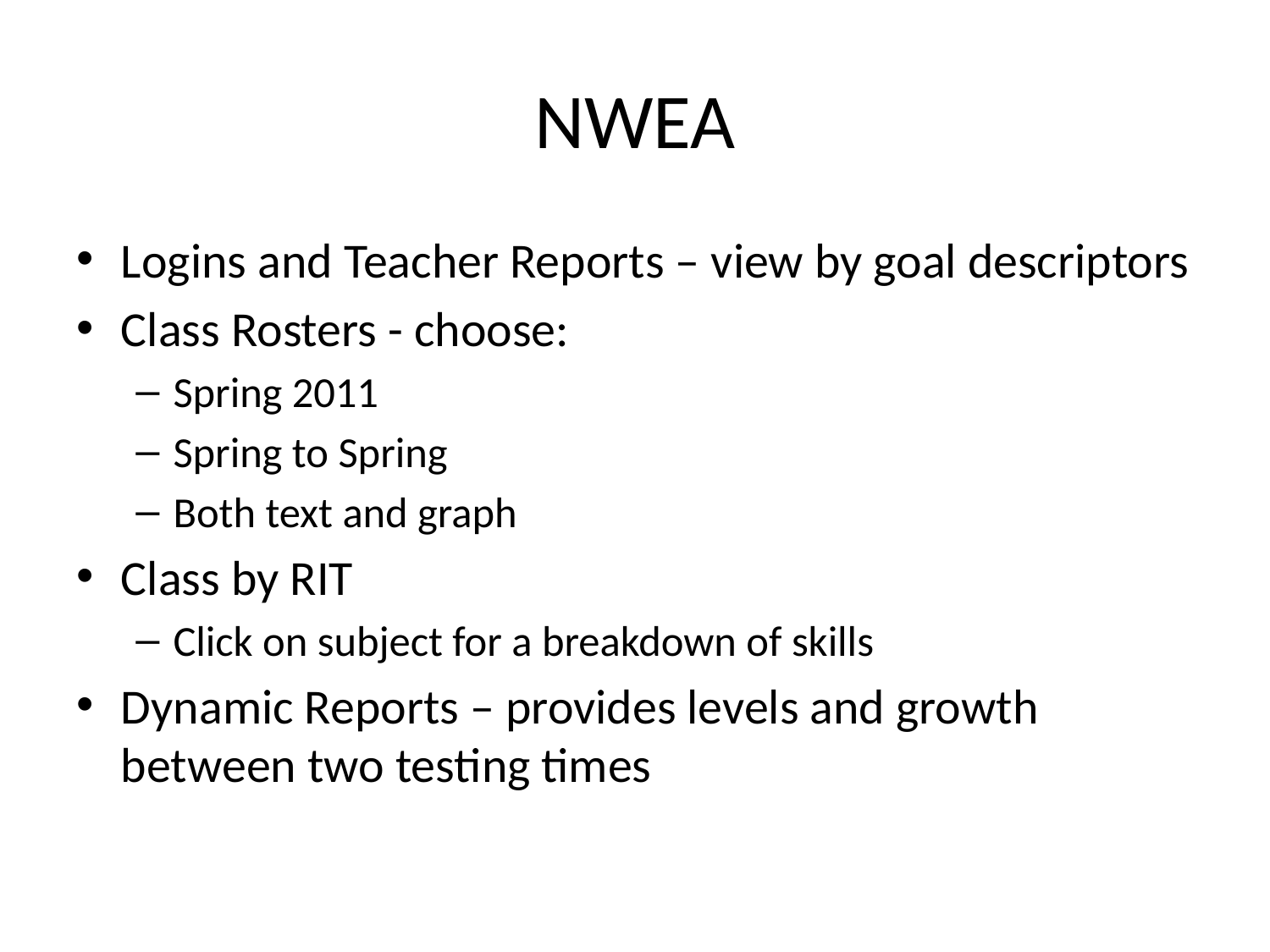

# NWEA
Logins and Teacher Reports – view by goal descriptors
Class Rosters - choose:
Spring 2011
Spring to Spring
Both text and graph
Class by RIT
Click on subject for a breakdown of skills
Dynamic Reports – provides levels and growth between two testing times